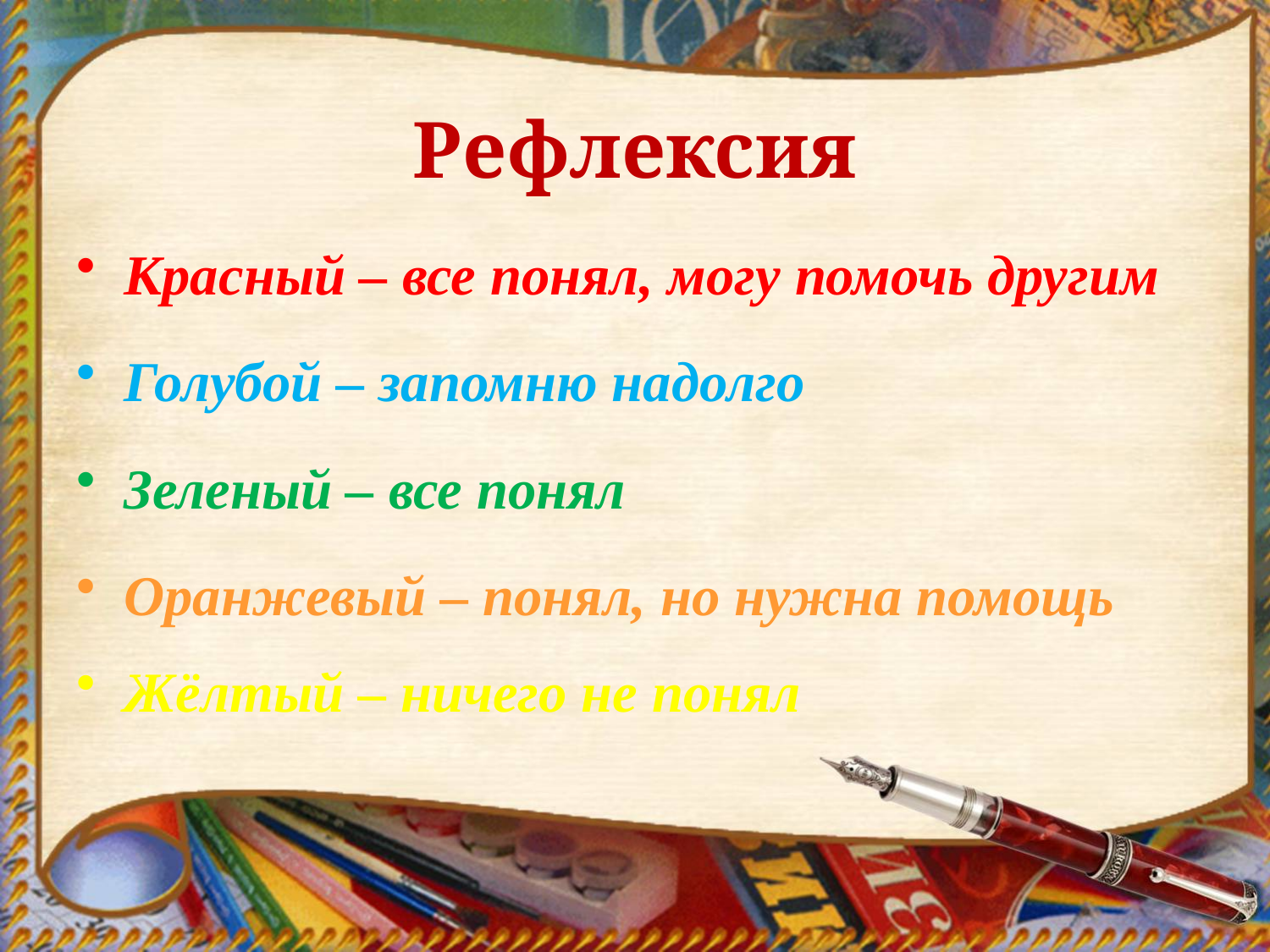

# Рефлексия
Красный – все понял, могу помочь другим
Голубой – запомню надолго
Зеленый – все понял
Оранжевый – понял, но нужна помощь
Жёлтый – ничего не понял